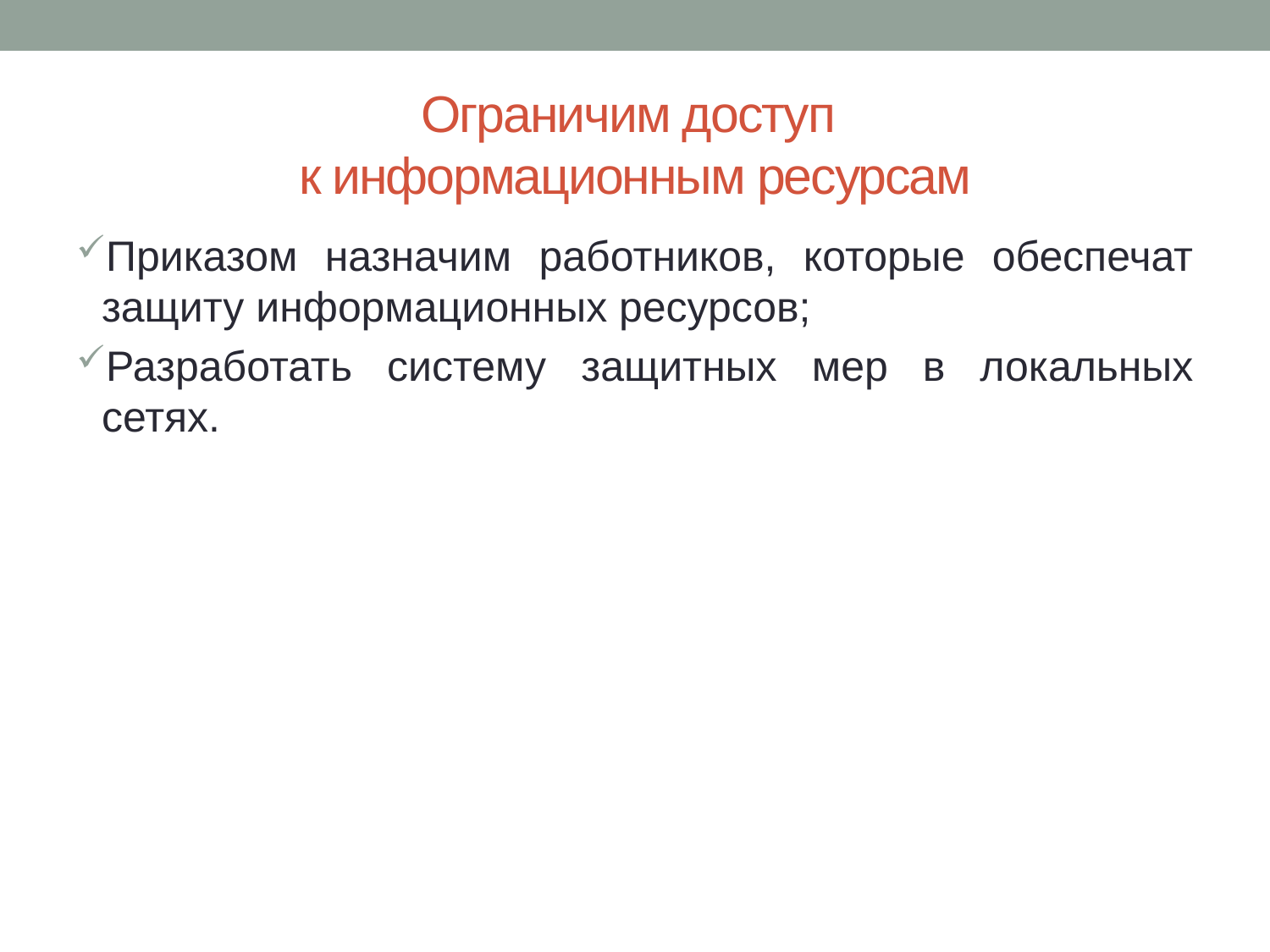

# Ограничим доступ к информационным ресурсам
Приказом назначим работников, которые обеспечат защиту информационных ресурсов;
Разработать систему защитных мер в локальных сетях.